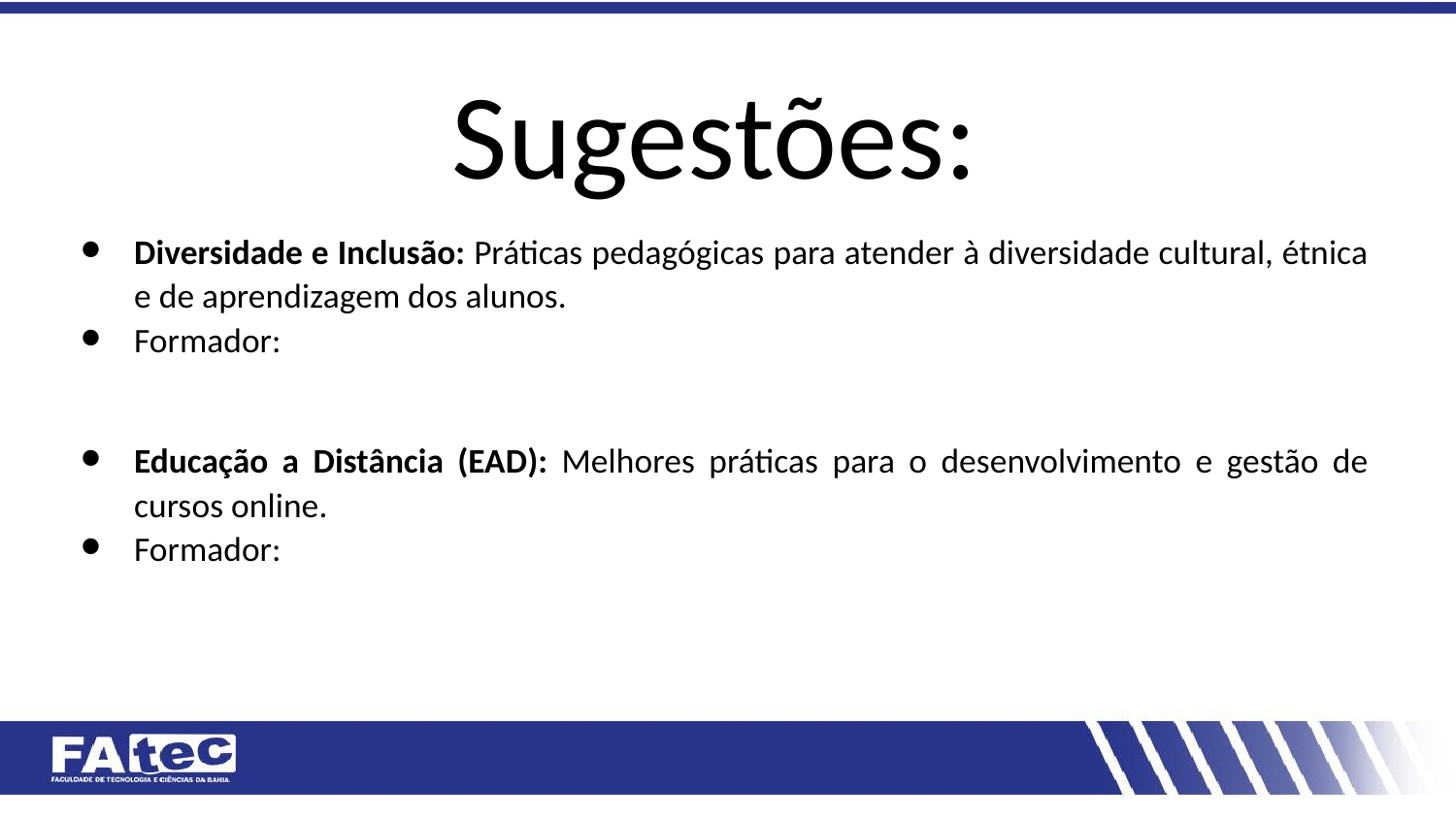

# Sugestões:
Diversidade e Inclusão: Práticas pedagógicas para atender à diversidade cultural, étnica e de aprendizagem dos alunos.
Formador:

Educação a Distância (EAD): Melhores práticas para o desenvolvimento e gestão de cursos online.
Formador: